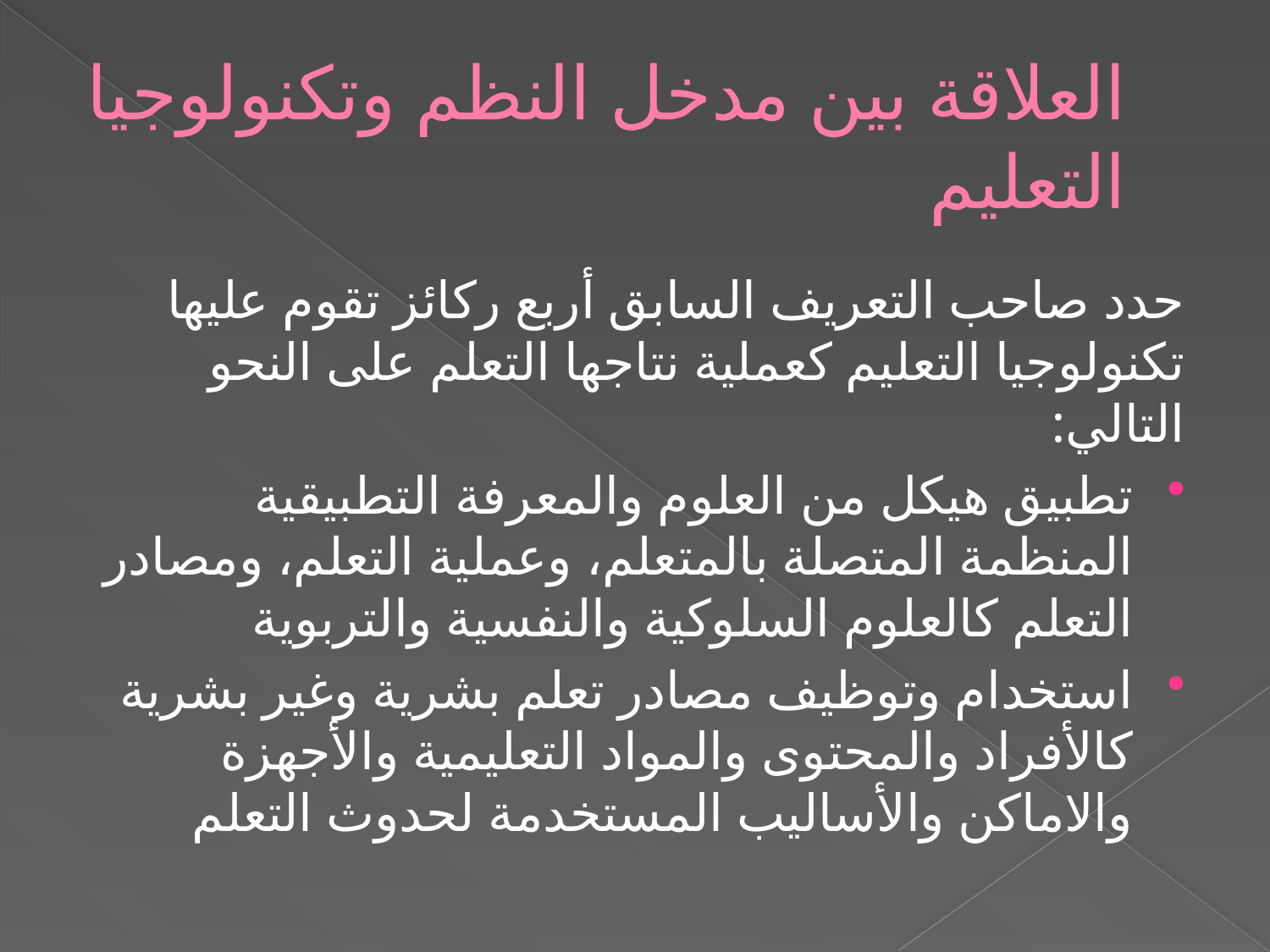

# العلاقة بين مدخل النظم وتكنولوجيا التعليم
حدد صاحب التعريف السابق أربع ركائز تقوم عليها تكنولوجيا التعليم كعملية نتاجها التعلم على النحو التالي:
تطبيق هيكل من العلوم والمعرفة التطبيقية المنظمة المتصلة بالمتعلم، وعملية التعلم، ومصادر التعلم كالعلوم السلوكية والنفسية والتربوية
استخدام وتوظيف مصادر تعلم بشرية وغير بشرية كالأفراد والمحتوى والمواد التعليمية والأجهزة والاماكن والأساليب المستخدمة لحدوث التعلم